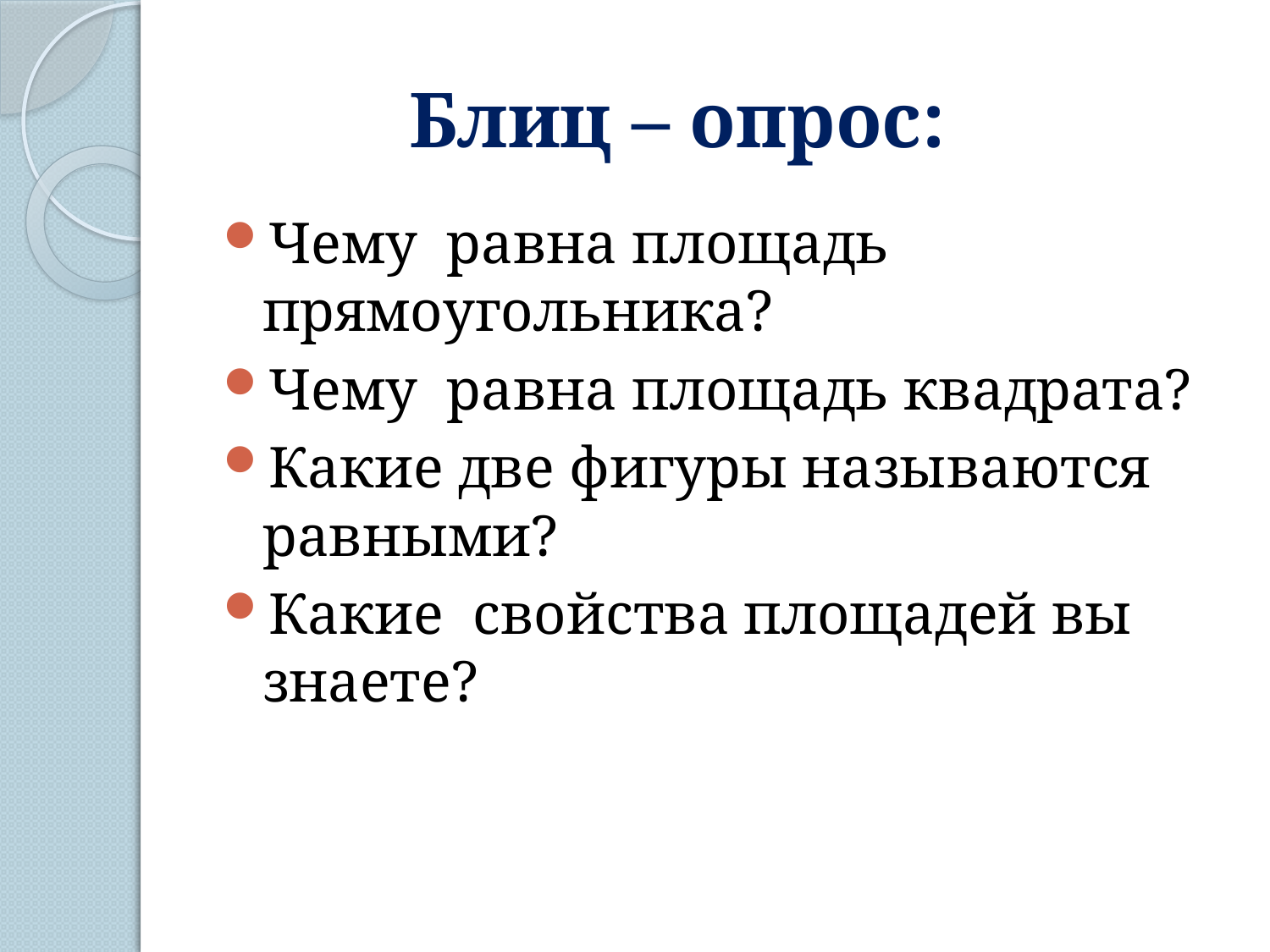

# Блиц – опрос:
Чему  равна площадь прямоугольника?
Чему  равна площадь квадрата?
Какие две фигуры называются  равными?
Какие  свойства площадей вы  знаете?